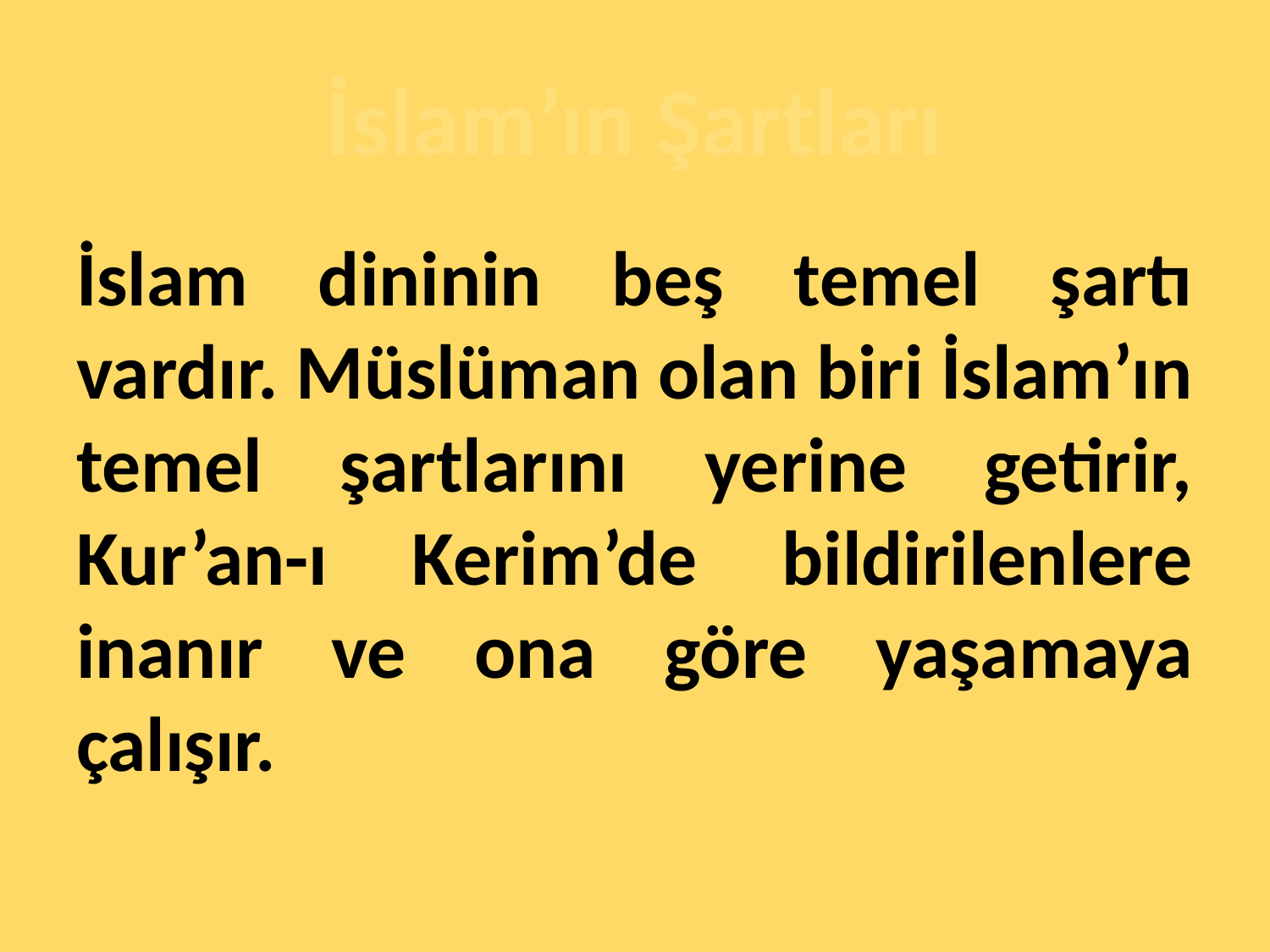

# İslam’ın Şartları
İslam dininin beş temel şartı vardır. Müslüman olan biri İslam’ın temel şartlarını yerine getirir, Kur’an-ı Kerim’de bildirilenlere inanır ve ona göre yaşamaya çalışır.